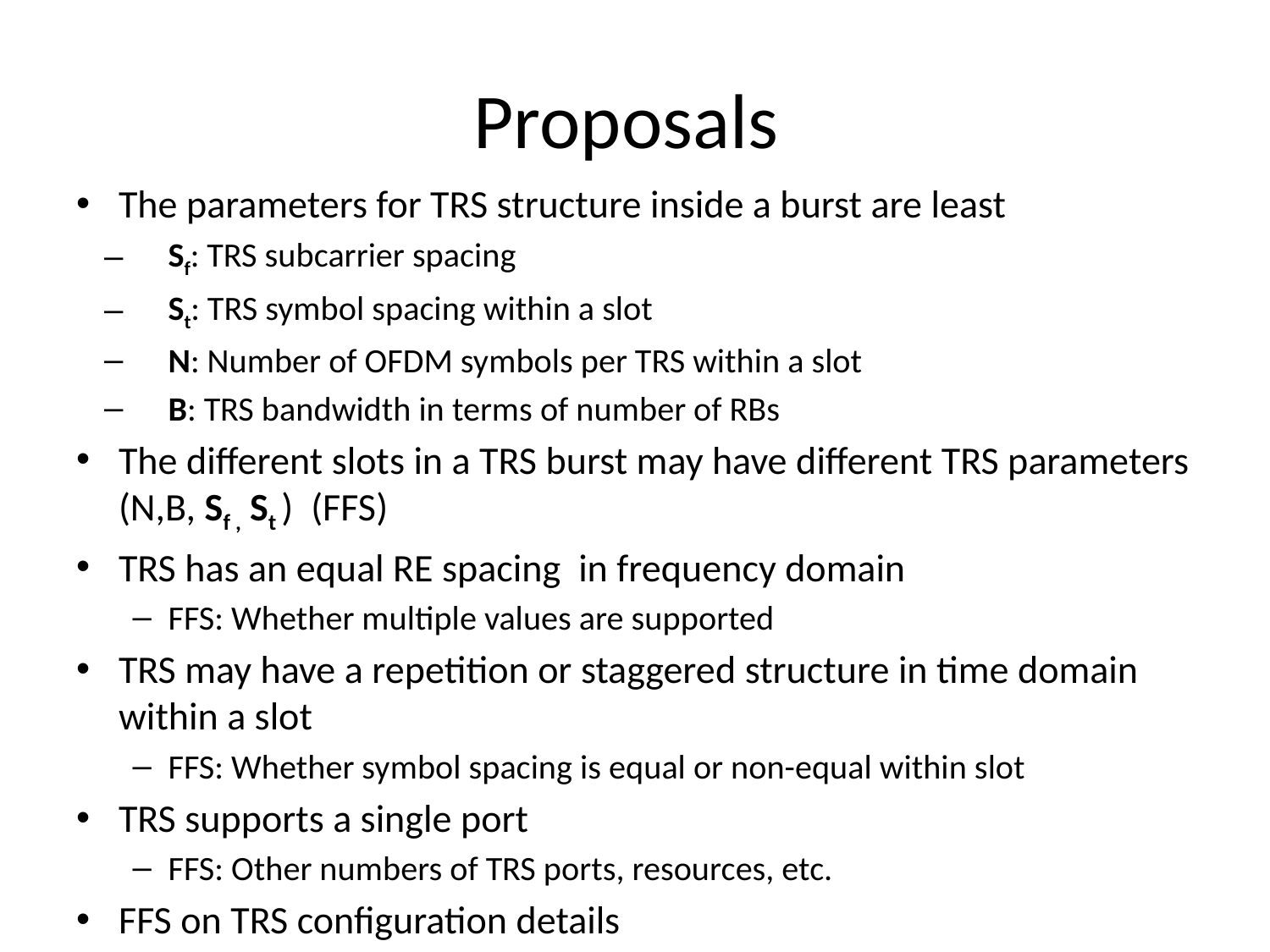

# Proposals
The parameters for TRS structure inside a burst are least
Sf: TRS subcarrier spacing
St: TRS symbol spacing within a slot
N: Number of OFDM symbols per TRS within a slot
B: TRS bandwidth in terms of number of RBs
The different slots in a TRS burst may have different TRS parameters (N,B, Sf , St )  (FFS)
TRS has an equal RE spacing  in frequency domain
FFS: Whether multiple values are supported
TRS may have a repetition or staggered structure in time domain within a slot
FFS: Whether symbol spacing is equal or non-equal within slot
TRS supports a single port
FFS: Other numbers of TRS ports, resources, etc.
FFS on TRS configuration details